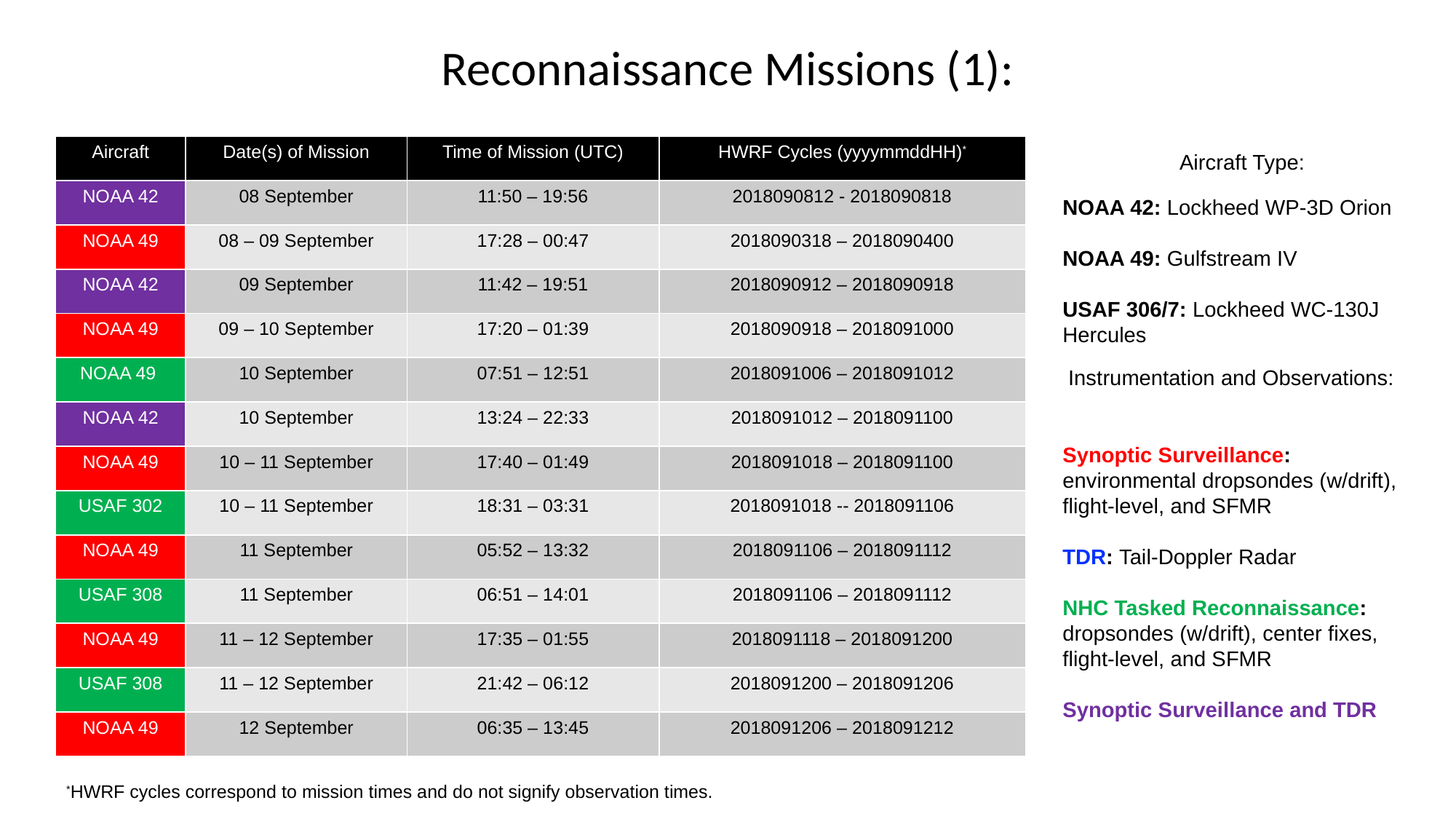

Reconnaissance Missions (1):
| Aircraft | Date(s) of Mission | Time of Mission (UTC) | HWRF Cycles (yyyymmddHH)\* |
| --- | --- | --- | --- |
| NOAA 42 | 08 September | 11:50 – 19:56 | 2018090812 - 2018090818 |
| NOAA 49 | 08 – 09 September | 17:28 – 00:47 | 2018090318 – 2018090400 |
| NOAA 42 | 09 September | 11:42 – 19:51 | 2018090912 – 2018090918 |
| NOAA 49 | 09 – 10 September | 17:20 – 01:39 | 2018090918 – 2018091000 |
| NOAA 49 | 10 September | 07:51 – 12:51 | 2018091006 – 2018091012 |
| NOAA 42 | 10 September | 13:24 – 22:33 | 2018091012 – 2018091100 |
| NOAA 49 | 10 – 11 September | 17:40 – 01:49 | 2018091018 – 2018091100 |
| USAF 302 | 10 – 11 September | 18:31 – 03:31 | 2018091018 -- 2018091106 |
| NOAA 49 | 11 September | 05:52 – 13:32 | 2018091106 – 2018091112 |
| USAF 308 | 11 September | 06:51 – 14:01 | 2018091106 – 2018091112 |
| NOAA 49 | 11 – 12 September | 17:35 – 01:55 | 2018091118 – 2018091200 |
| USAF 308 | 11 – 12 September | 21:42 – 06:12 | 2018091200 – 2018091206 |
| NOAA 49 | 12 September | 06:35 – 13:45 | 2018091206 – 2018091212 |
Aircraft Type:
NOAA 42: Lockheed WP-3D Orion

NOAA 49: Gulfstream IV

USAF 306/7: Lockheed WC-130J Hercules

Instrumentation and Observations:
Synoptic Surveillance: environmental dropsondes (w/drift), flight-level, and SFMR

TDR: Tail-Doppler Radar

NHC Tasked Reconnaissance: dropsondes (w/drift), center fixes, flight-level, and SFMR

Synoptic Surveillance and TDR
*HWRF cycles correspond to mission times and do not signify observation times.